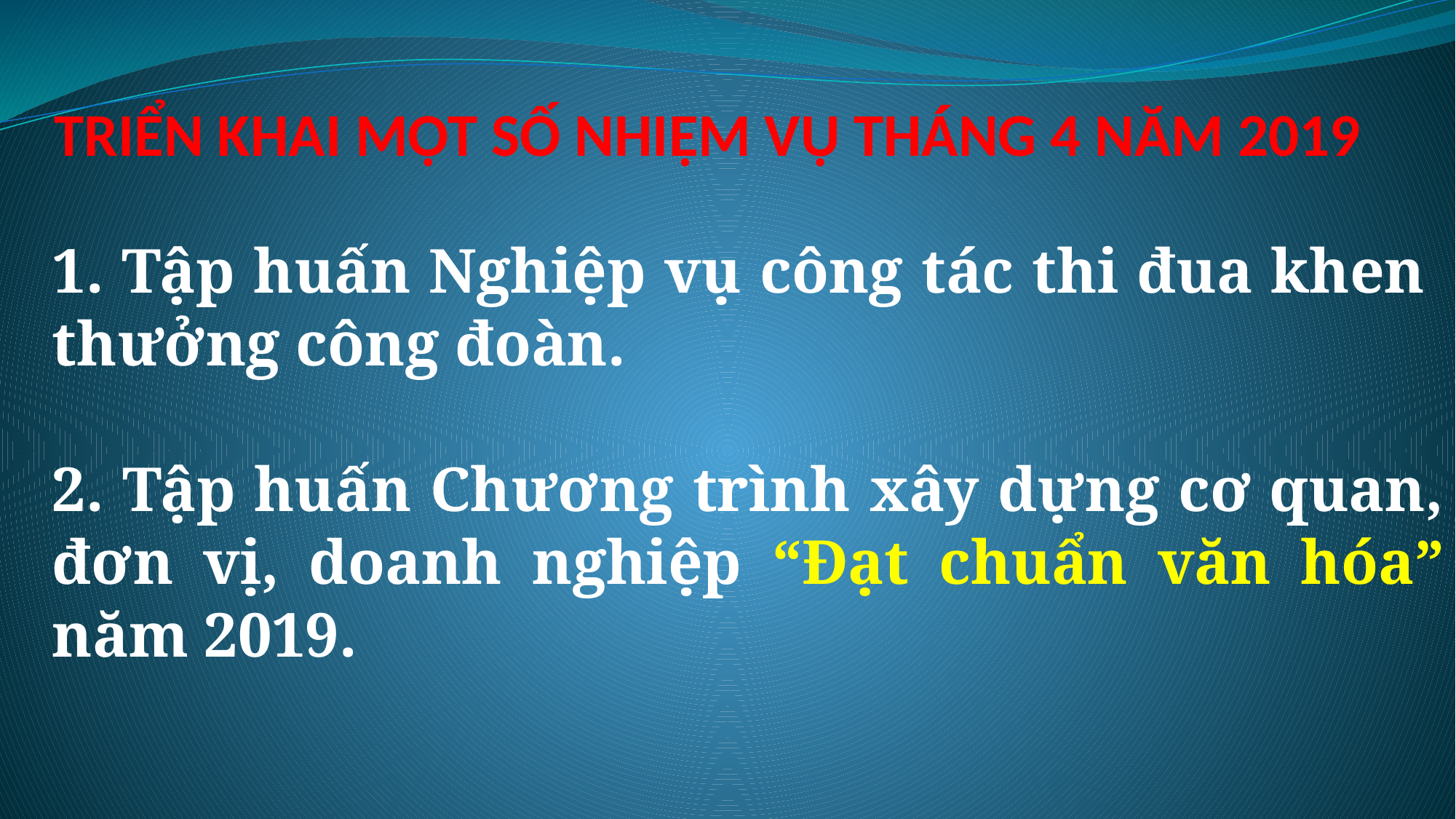

# TRIỂN KHAI MỘT SỐ NHIỆM VỤ THÁNG 4 NĂM 2019
1. Tập huấn Nghiệp vụ công tác thi đua khen  thưởng công đoàn.

2. Tập huấn Chương trình xây dựng cơ quan, đơn vị, doanh nghiệp “Đạt chuẩn văn hóa” năm 2019.